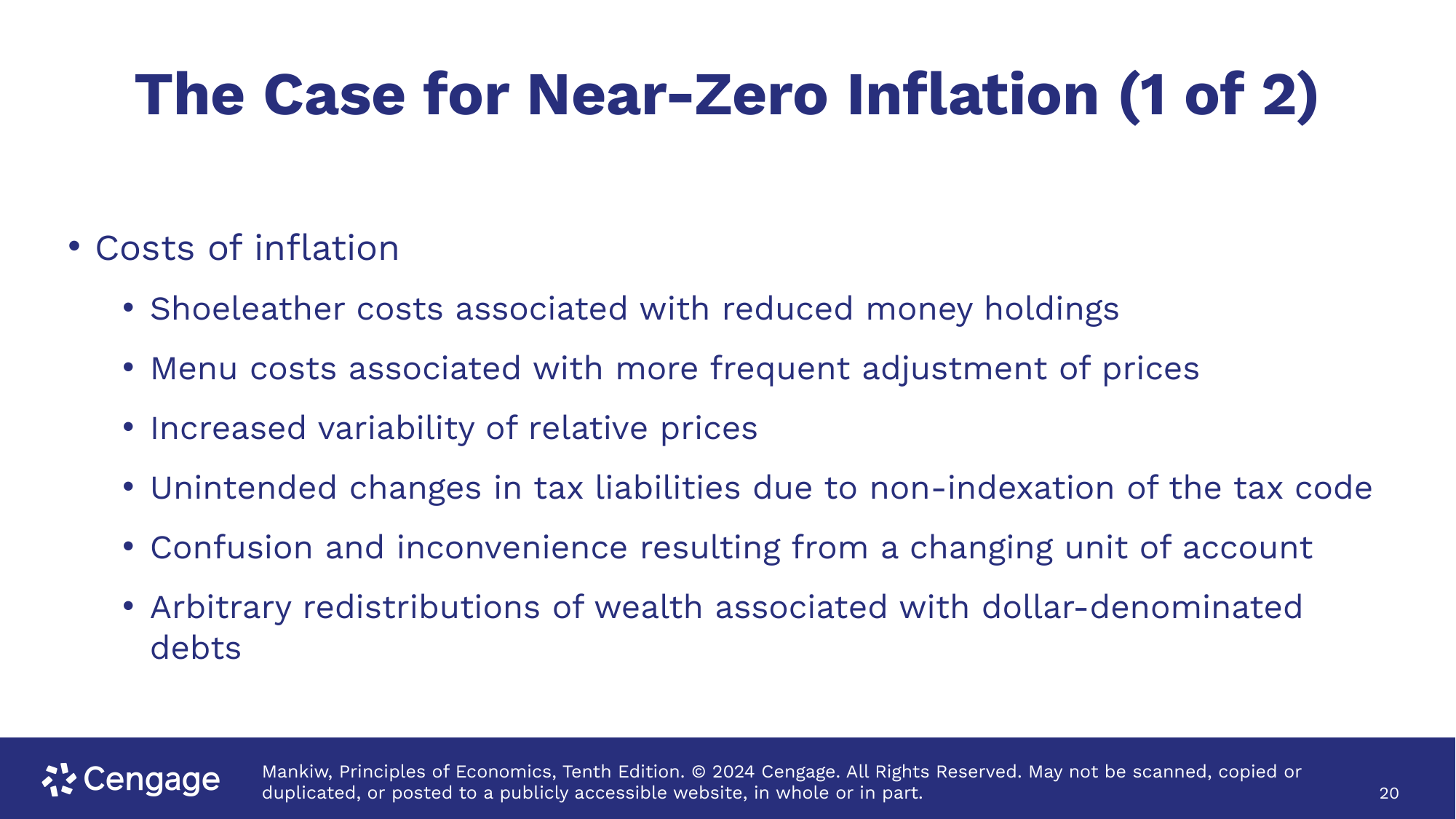

# The Case for Near-Zero Inflation (1 of 2)
Costs of inflation
Shoeleather costs associated with reduced money holdings
Menu costs associated with more frequent adjustment of prices
Increased variability of relative prices
Unintended changes in tax liabilities due to non-indexation of the tax code
Confusion and inconvenience resulting from a changing unit of account
Arbitrary redistributions of wealth associated with dollar-denominated debts